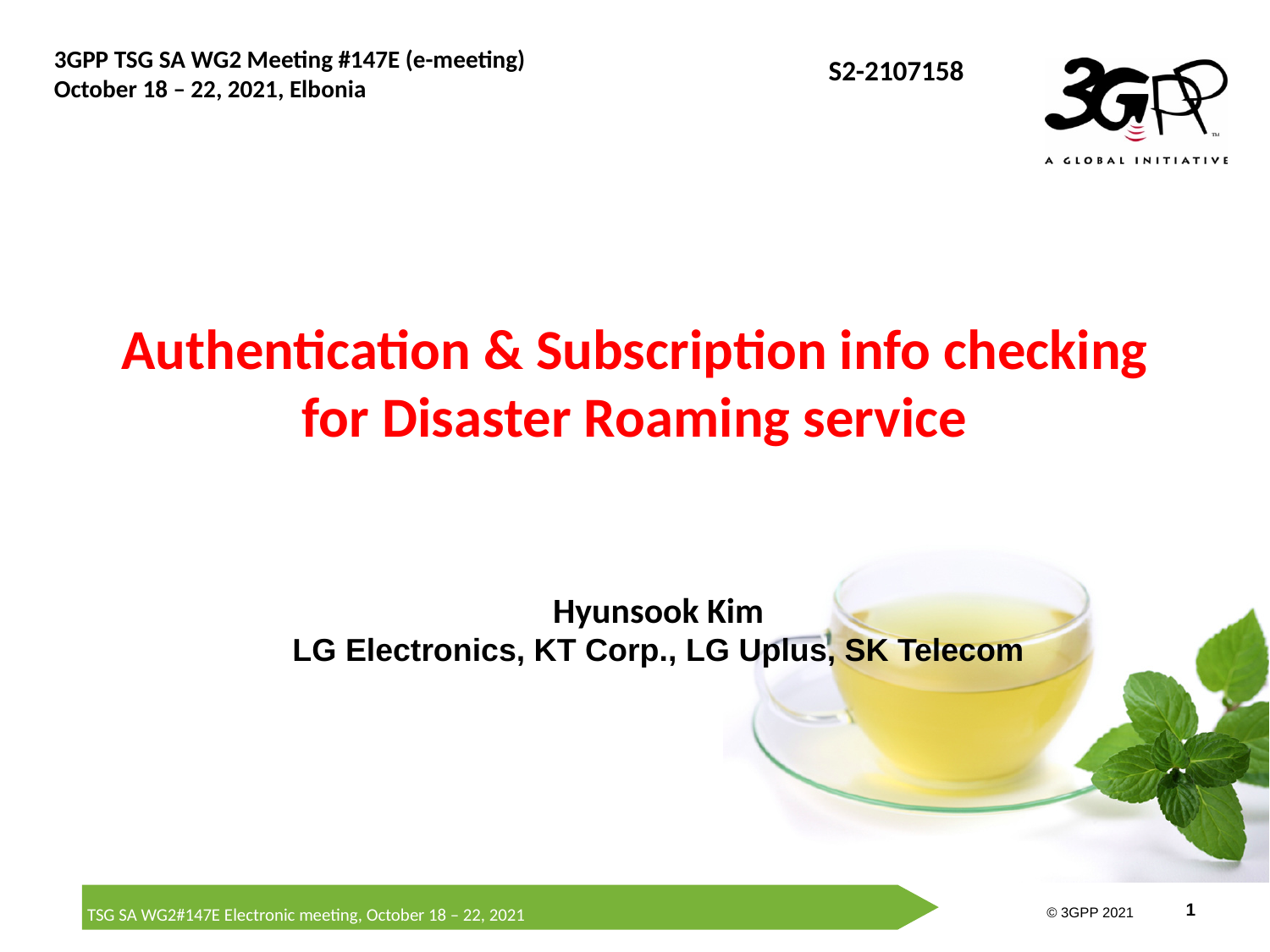

# Authentication & Subscription info checking for Disaster Roaming service
Hyunsook Kim
LG Electronics, KT Corp., LG Uplus, SK Telecom